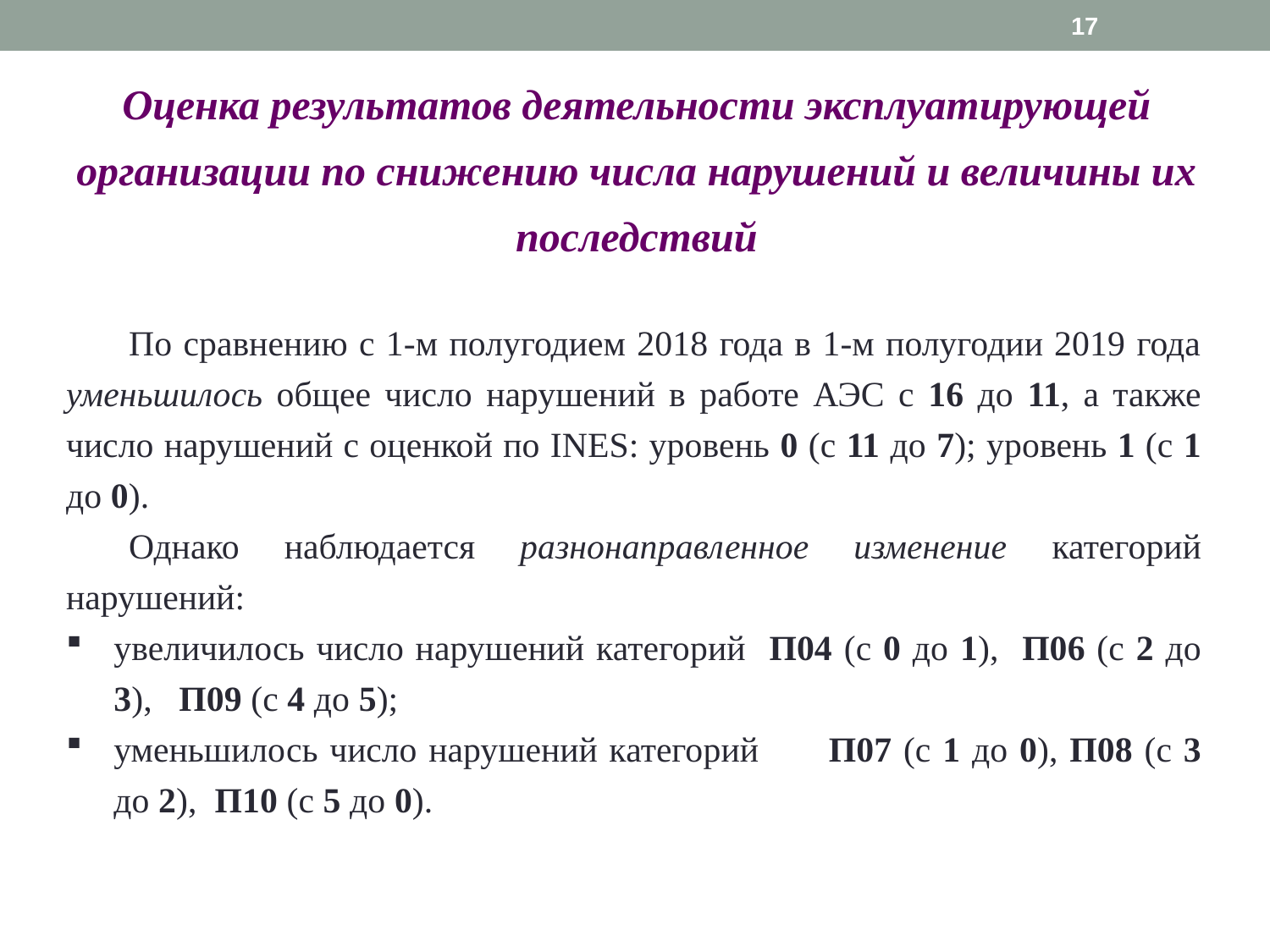

17
Оценка результатов деятельности эксплуатирующей организации по снижению числа нарушений и величины их последствий
По сравнению с 1-м полугодием 2018 года в 1-м полугодии 2019 года уменьшилось общее число нарушений в работе АЭС с 16 до 11, а также число нарушений с оценкой по INES: уровень 0 (с 11 до 7); уровень 1 (с 1 до 0).
Однако наблюдается разнонаправленное изменение категорий нарушений:
увеличилось число нарушений категорий  П04 (с 0 до 1),  П06 (с 2 до 3),   П09 (с 4 до 5);
уменьшилось число нарушений категорий      П07 (с 1 до 0), П08 (с 3 до 2),  П10 (с 5 до 0).